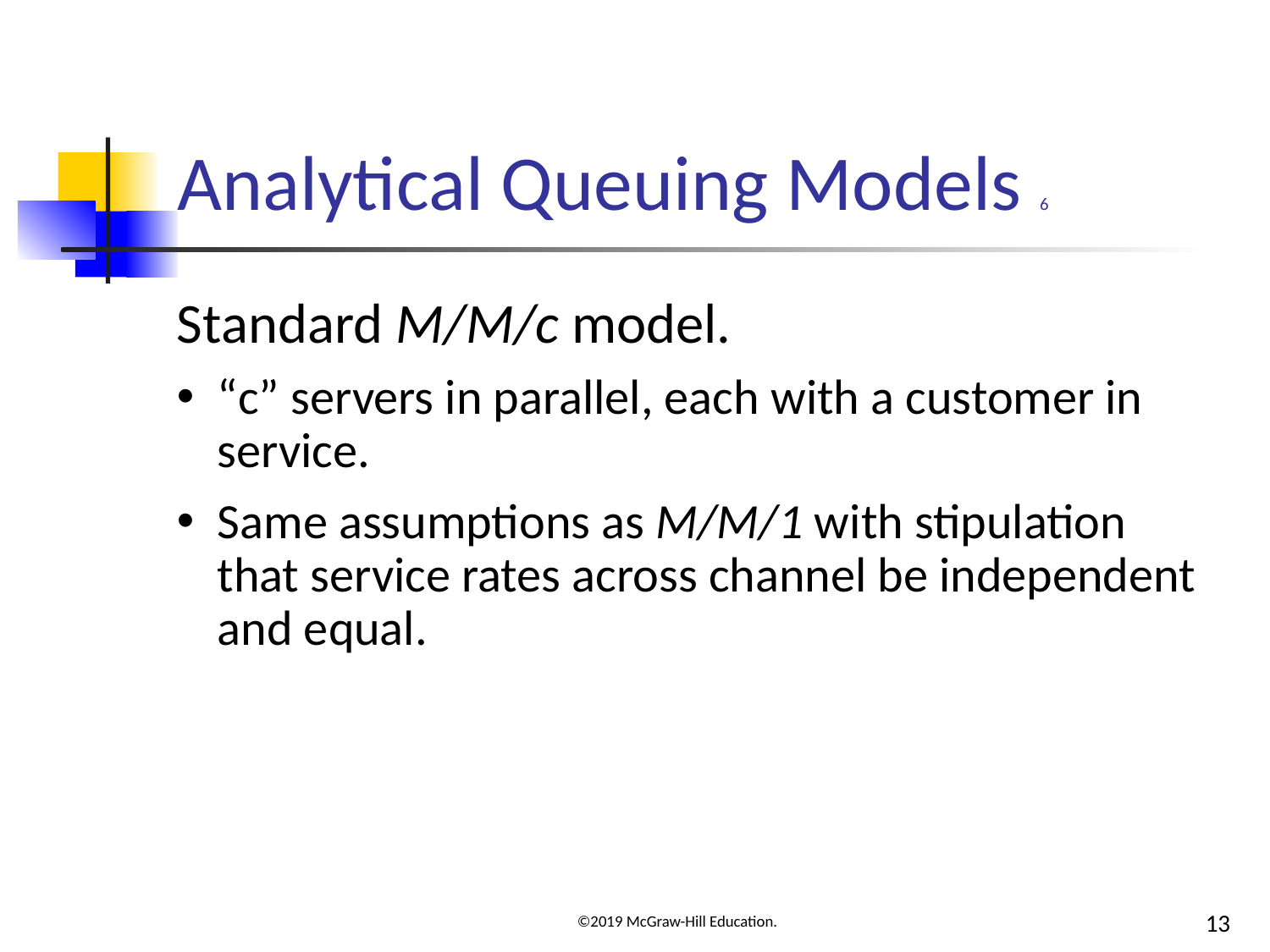

# Analytical Queuing Models 6
Standard M/M/c model.
“c” servers in parallel, each with a customer in service.
Same assumptions as M/M/1 with stipulation that service rates across channel be independent and equal.